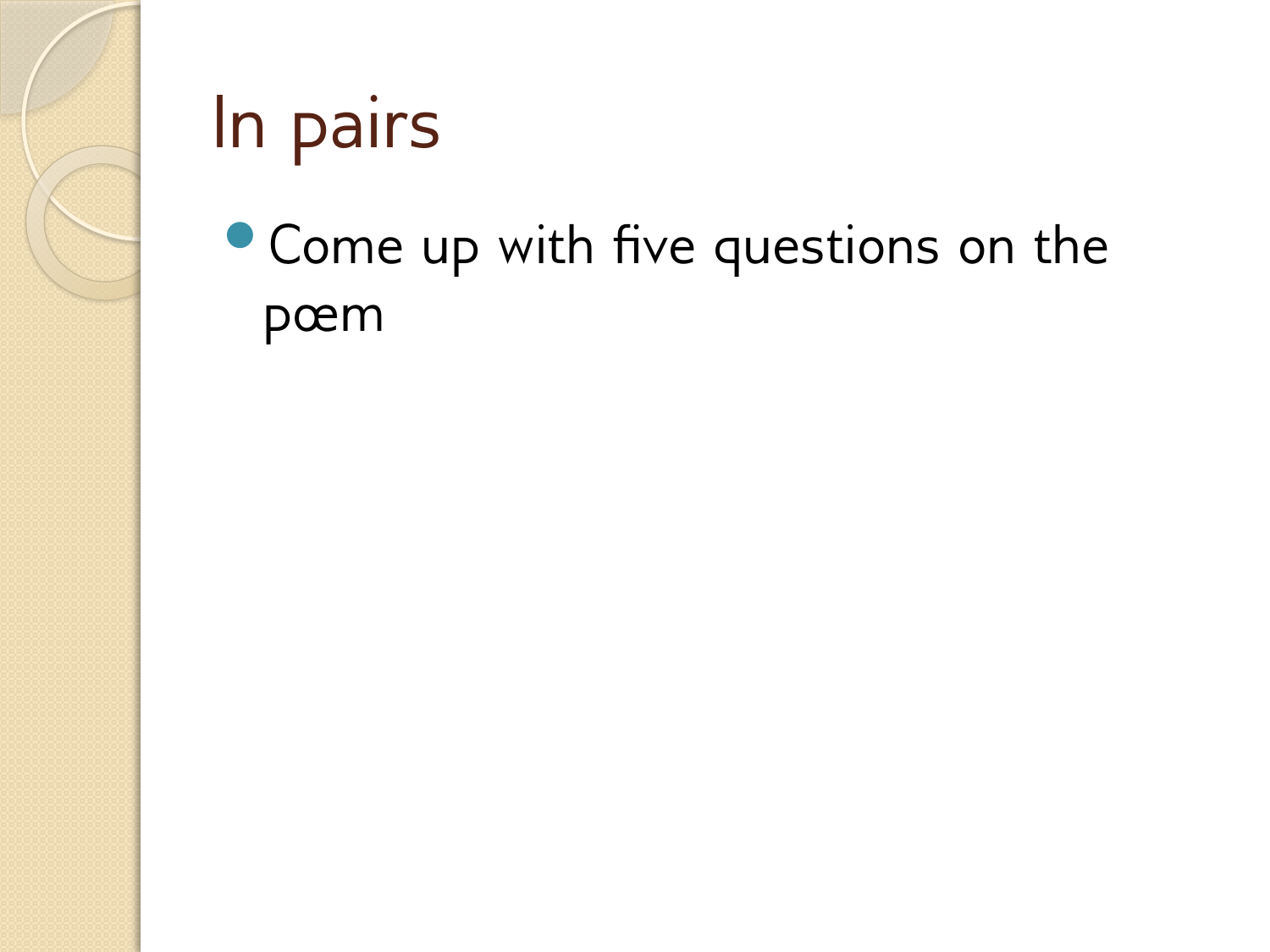

# In pairs
Come up with five questions on the poem